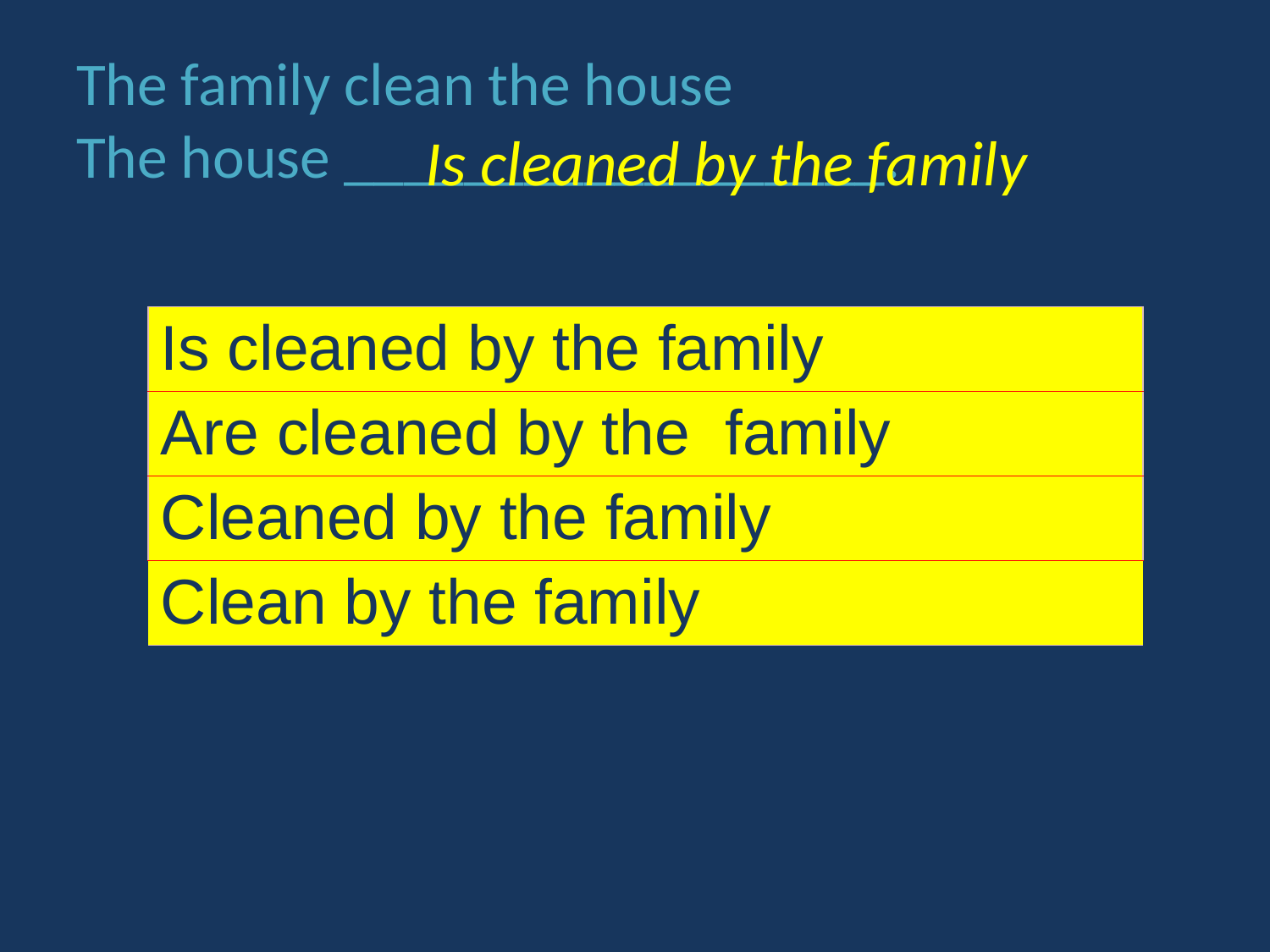

# The family clean the house The house __________________.
Is cleaned by the family
| Is cleaned by the family |
| --- |
| Are cleaned by the family |
| Cleaned by the family |
| Clean by the family |